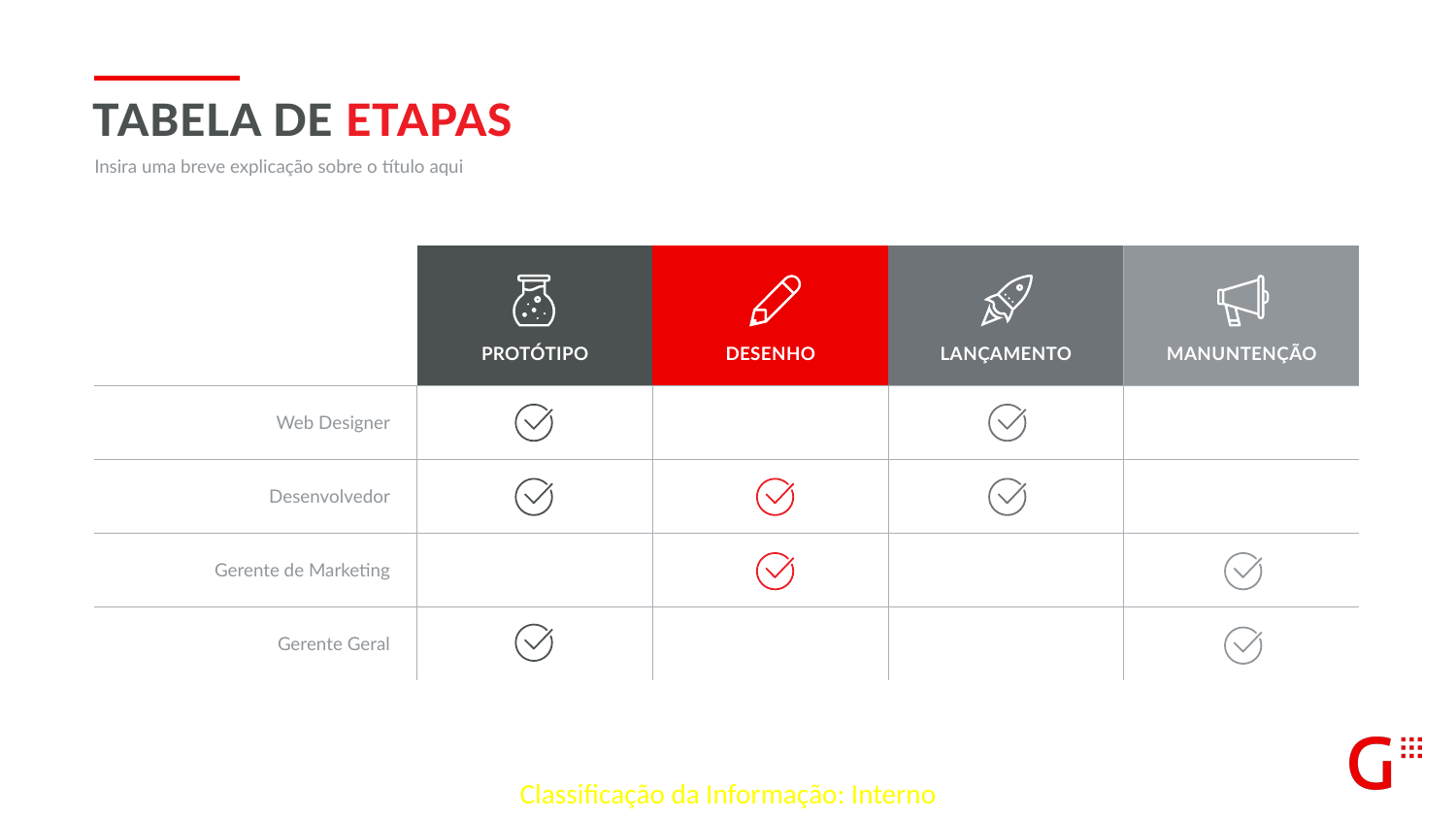

TABELA DE ETAPAS
Insira uma breve explicação sobre o título aqui
|  | PROTÓTIPO | DESENHO | LANÇAMENTO | MANUNTENÇÃO |
| --- | --- | --- | --- | --- |
| Web Designer |  |  |  |  |
| Desenvolvedor |  |  |  |  |
| Gerente de Marketing |  |  |  |  |
| Gerente Geral |  |  |  |  |